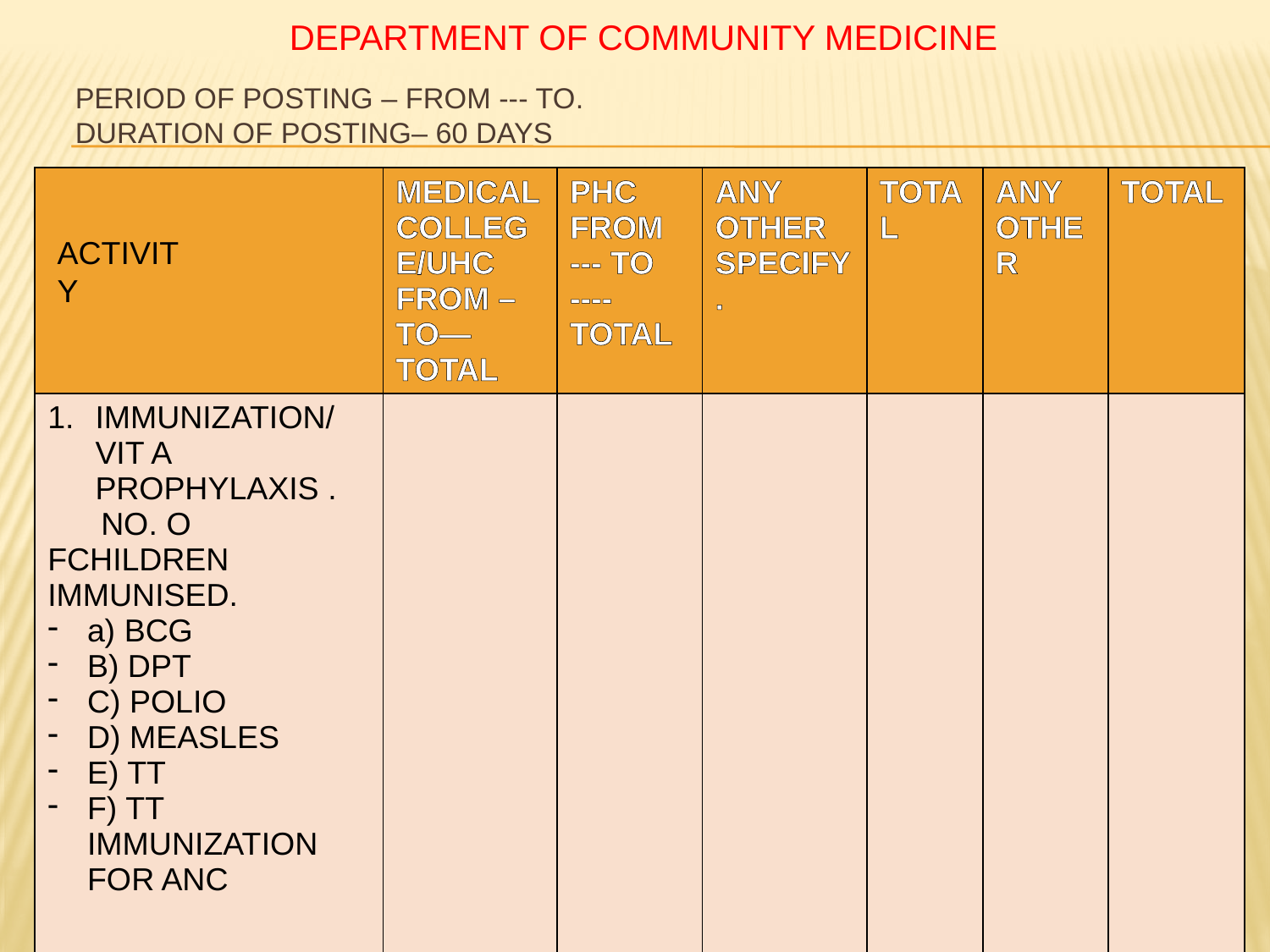

# DEPARTMENT OF COMMUNITY MEDICINE
PERIOD OF POSTING – FROM --- TO.
DURATION OF POSTING– 60 DAYS
|  | MEDICAL COLLEGE/UHC FROM – TO— TOTAL | PHC FROM --- TO ---- TOTAL | ANY OTHER SPECIFY. | TOTAL | ANY OTHER | TOTAL |
| --- | --- | --- | --- | --- | --- | --- |
| IMMUNIZATION/ VIT A PROPHYLAXIS . NO. O FCHILDREN IMMUNISED. a) BCG B) DPT C) POLIO D) MEASLES E) TT F) TT IMMUNIZATION FOR ANC |  |  |  |  |  |  |
ACTIVITY